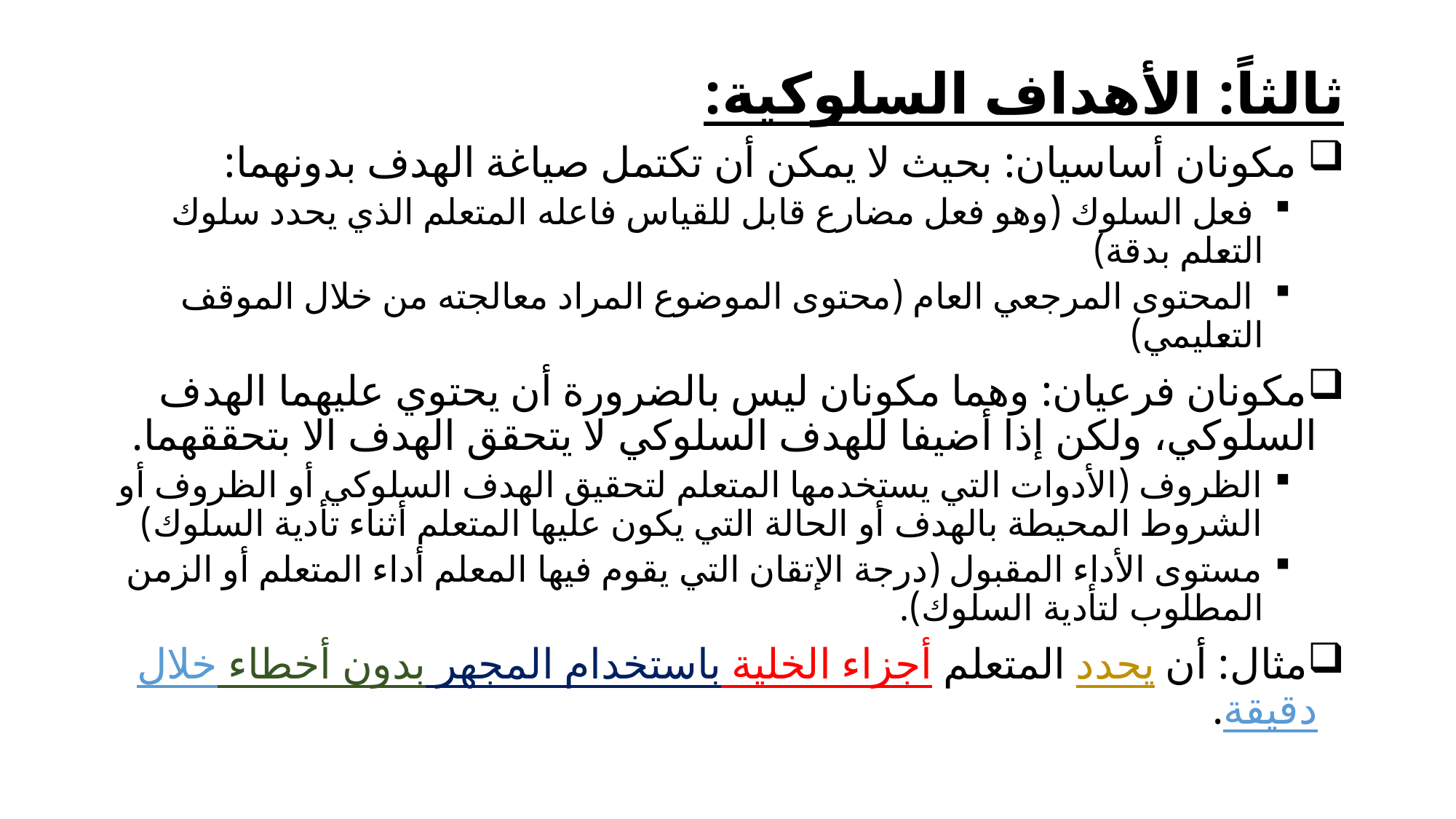

ثالثاً: الأهداف السلوكية:
 مكونان أساسيان: بحيث لا يمكن أن تكتمل صياغة الهدف بدونهما:
 فعل السلوك (وهو فعل مضارع قابل للقياس فاعله المتعلم الذي يحدد سلوك التعلم بدقة)
 المحتوى المرجعي العام (محتوى الموضوع المراد معالجته من خلال الموقف التعليمي)
مكونان فرعيان: وهما مكونان ليس بالضرورة أن يحتوي عليهما الهدف السلوكي، ولكن إذا أضيفا للهدف السلوكي لا يتحقق الهدف الا بتحققهما.
الظروف (الأدوات التي يستخدمها المتعلم لتحقيق الهدف السلوكي أو الظروف أو الشروط المحيطة بالهدف أو الحالة التي يكون عليها المتعلم أثناء تأدية السلوك)
مستوى الأداء المقبول (درجة الإتقان التي يقوم فيها المعلم أداء المتعلم أو الزمن المطلوب لتأدية السلوك).
مثال: أن يحدد المتعلم أجزاء الخلية باستخدام المجهر بدون أخطاء خلال دقيقة.